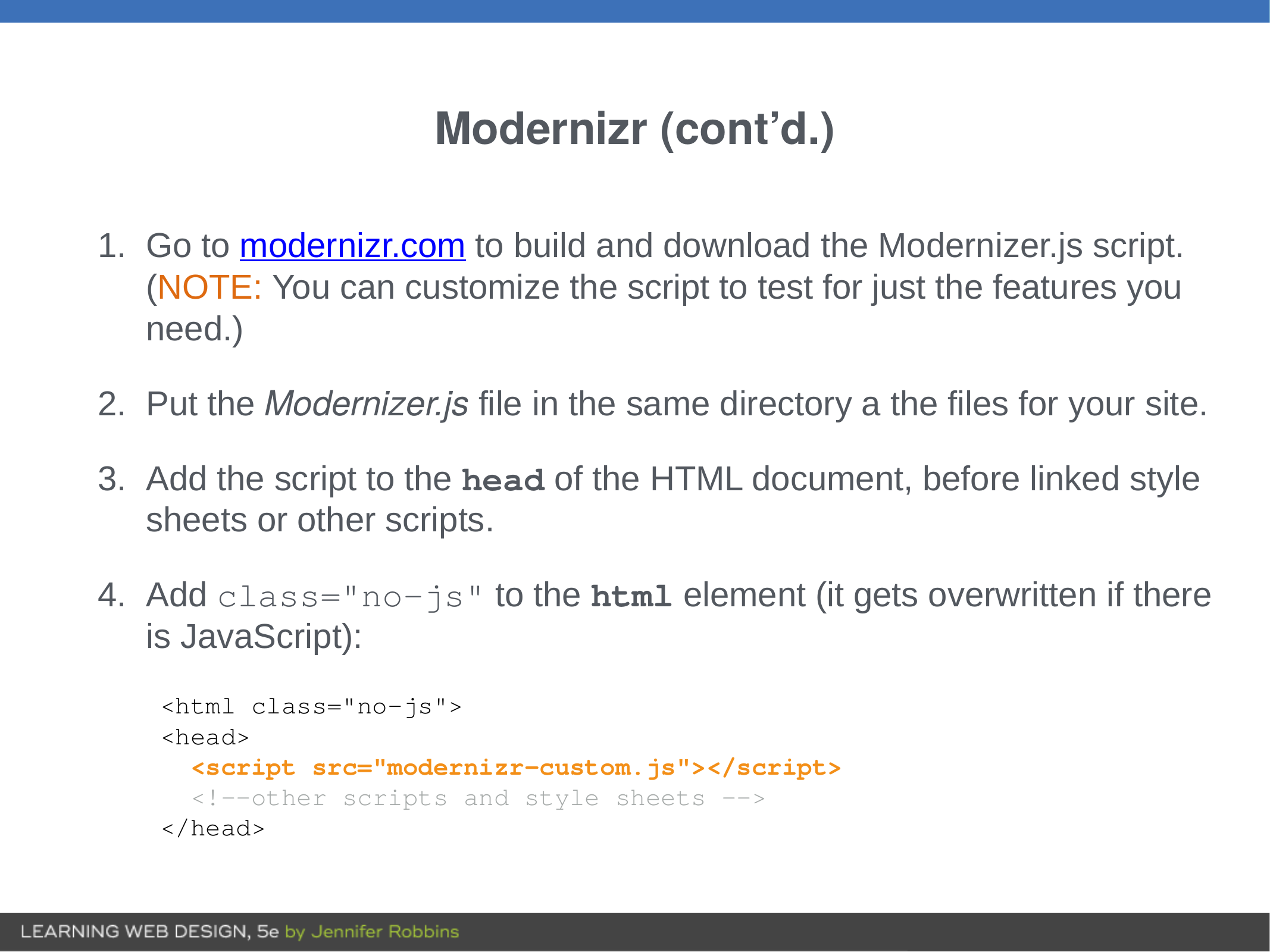

# Modernizr (cont’d.)
Go to modernizr.com to build and download the Modernizer.js script.
(NOTE: You can customize the script to test for just the features you need.)
Put the Modernizer.js file in the same directory a the files for your site.
Add the script to the head of the HTML document, before linked style sheets or other scripts.
Add class="no-js" to the html element (it gets overwritten if there is JavaScript):
<html class="no-js">
<head>
  <script src="modernizr-custom.js"></script>
  <!--other scripts and style sheets -->
</head>